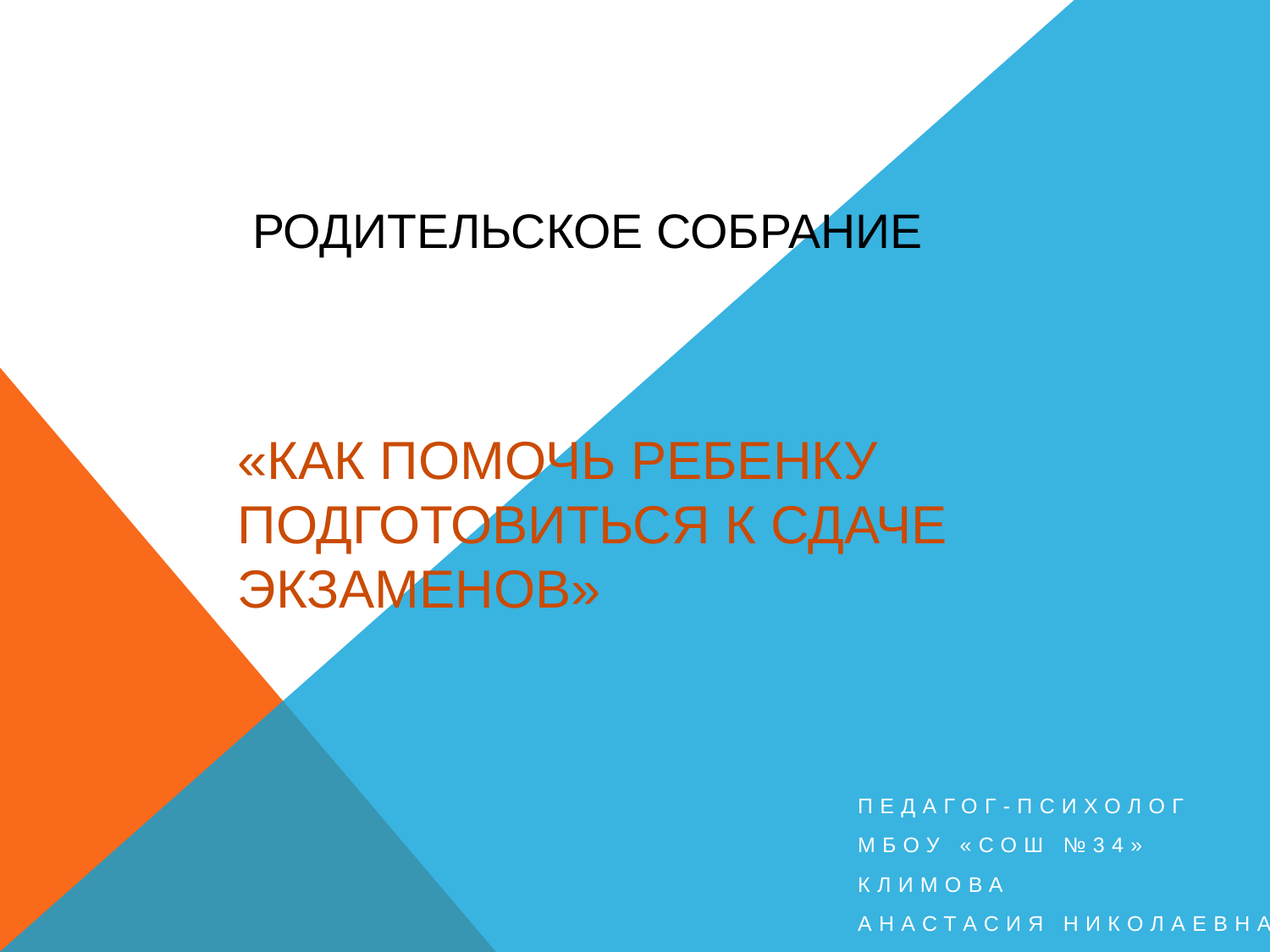

# Родительское собрание «Как помочь ребенку подготовиться к сдаче экзаменов»
Педагог-психолог
МБОУ «СОШ №34»
Климова
Анастасия Николаевна